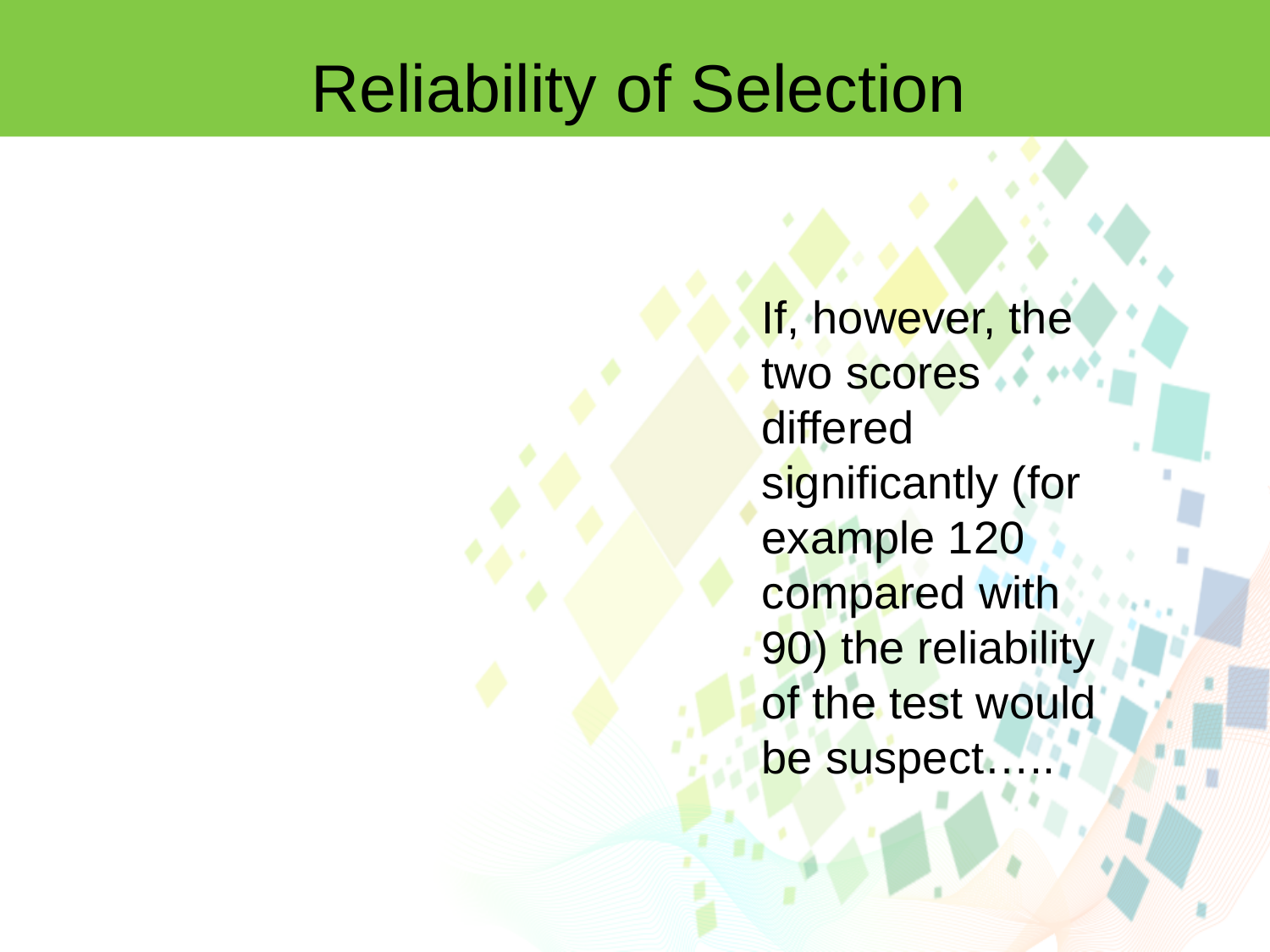

Reliability of Selection
If, however, the two scores differed significantly (for example 120 compared with 90) the reliability of the test would be suspect…..